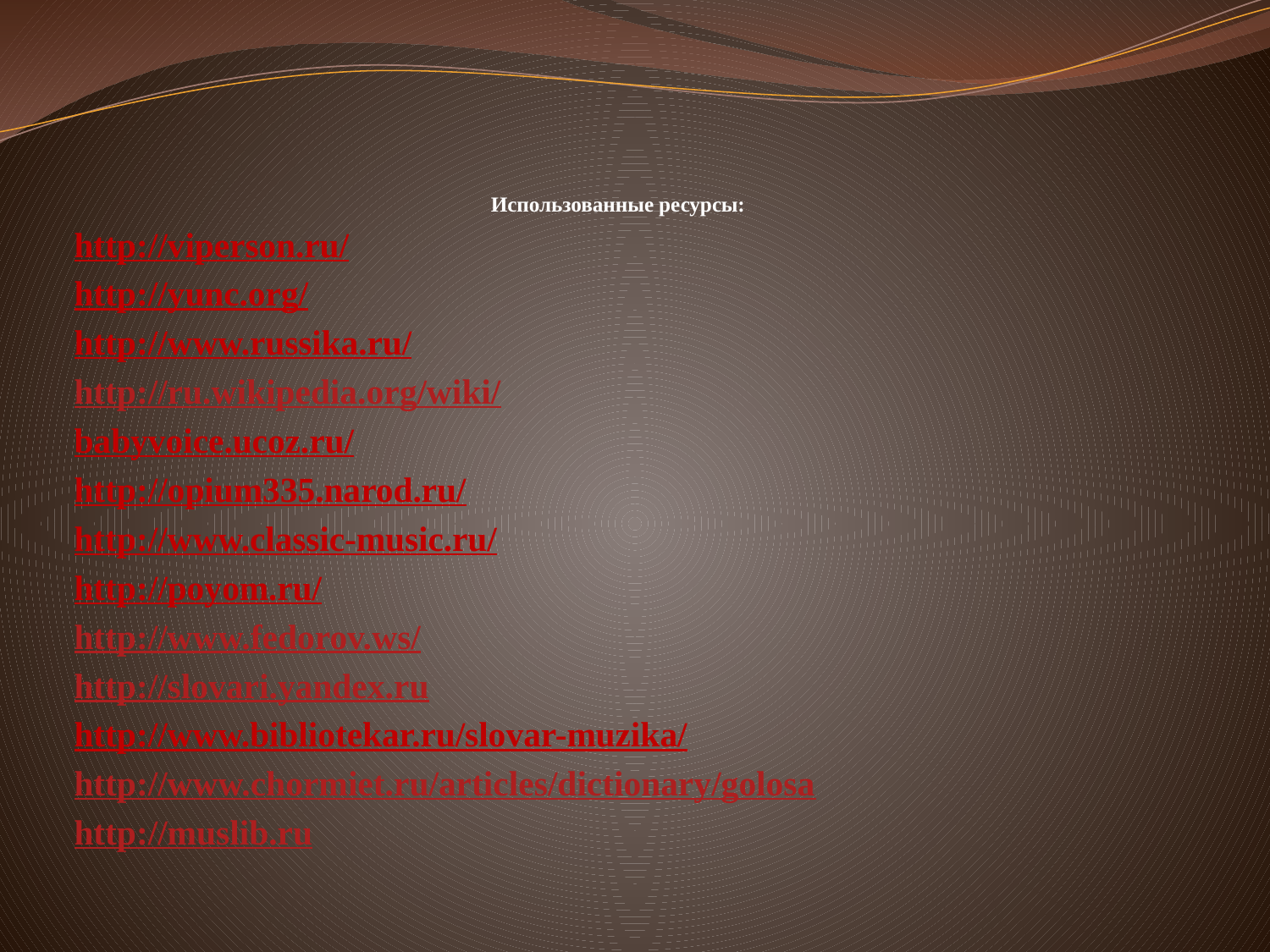

# Использованные ресурсы:
http://viperson.ru/
http://yunc.org/
http://www.russika.ru/
http://ru.wikipedia.org/wiki/
babyvoice.ucoz.ru/
http://opium335.narod.ru/
http://www.classic-music.ru/
http://poyom.ru/
http://www.fedorov.ws/
http://slovari.yandex.ru
http://www.bibliotekar.ru/slovar-muzika/
http://www.chormiet.ru/articles/dictionary/golosa
http://muslib.ru